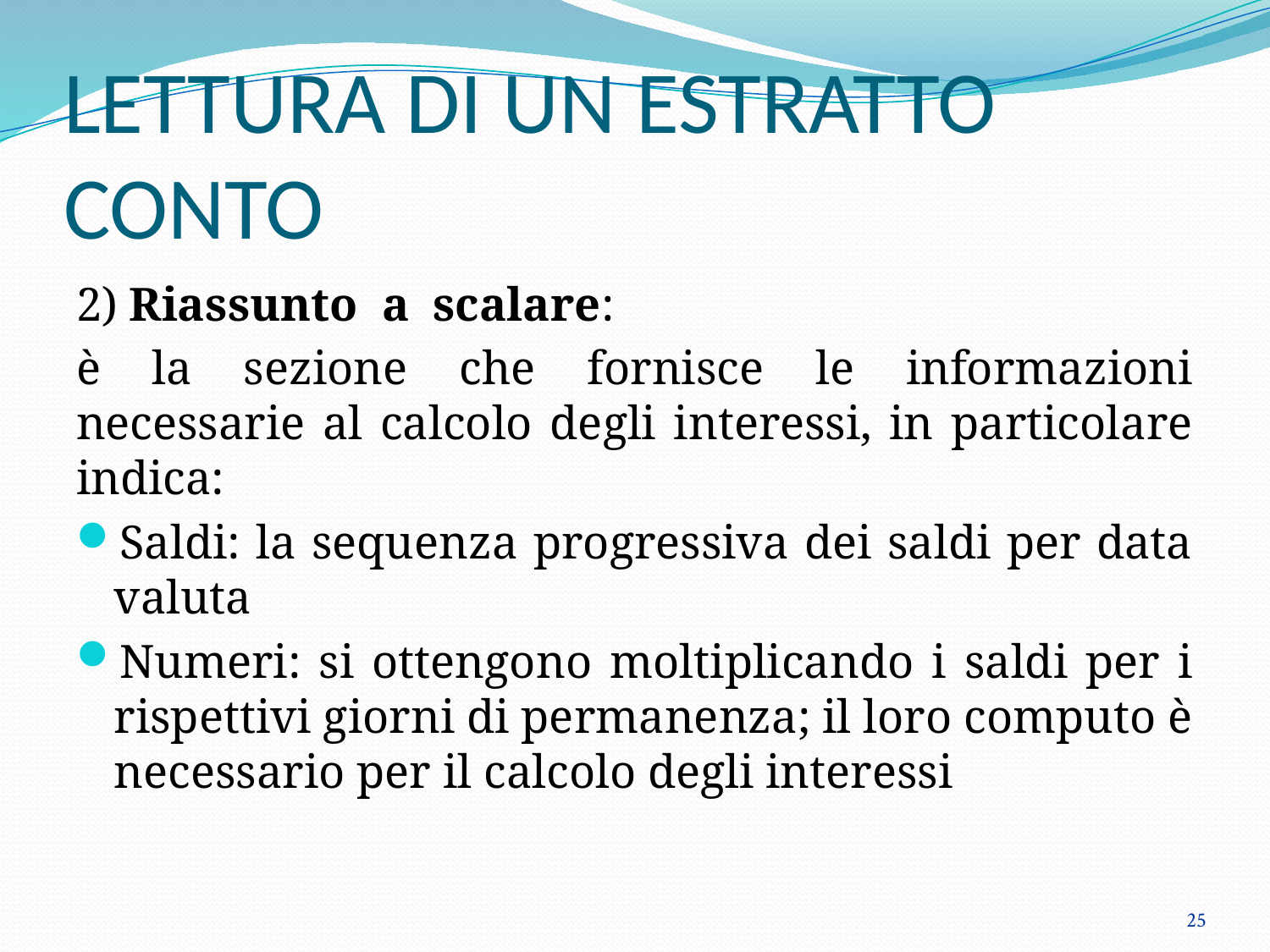

# LETTURA DI UN ESTRATTO CONTO
2) Riassunto  a  scalare:
è la sezione che fornisce le informazioni necessarie al calcolo degli interessi, in particolare indica:
Saldi: la sequenza progressiva dei saldi per data valuta
Numeri: si ottengono moltiplicando i saldi per i rispettivi giorni di permanenza; il loro computo è necessario per il calcolo degli interessi
25